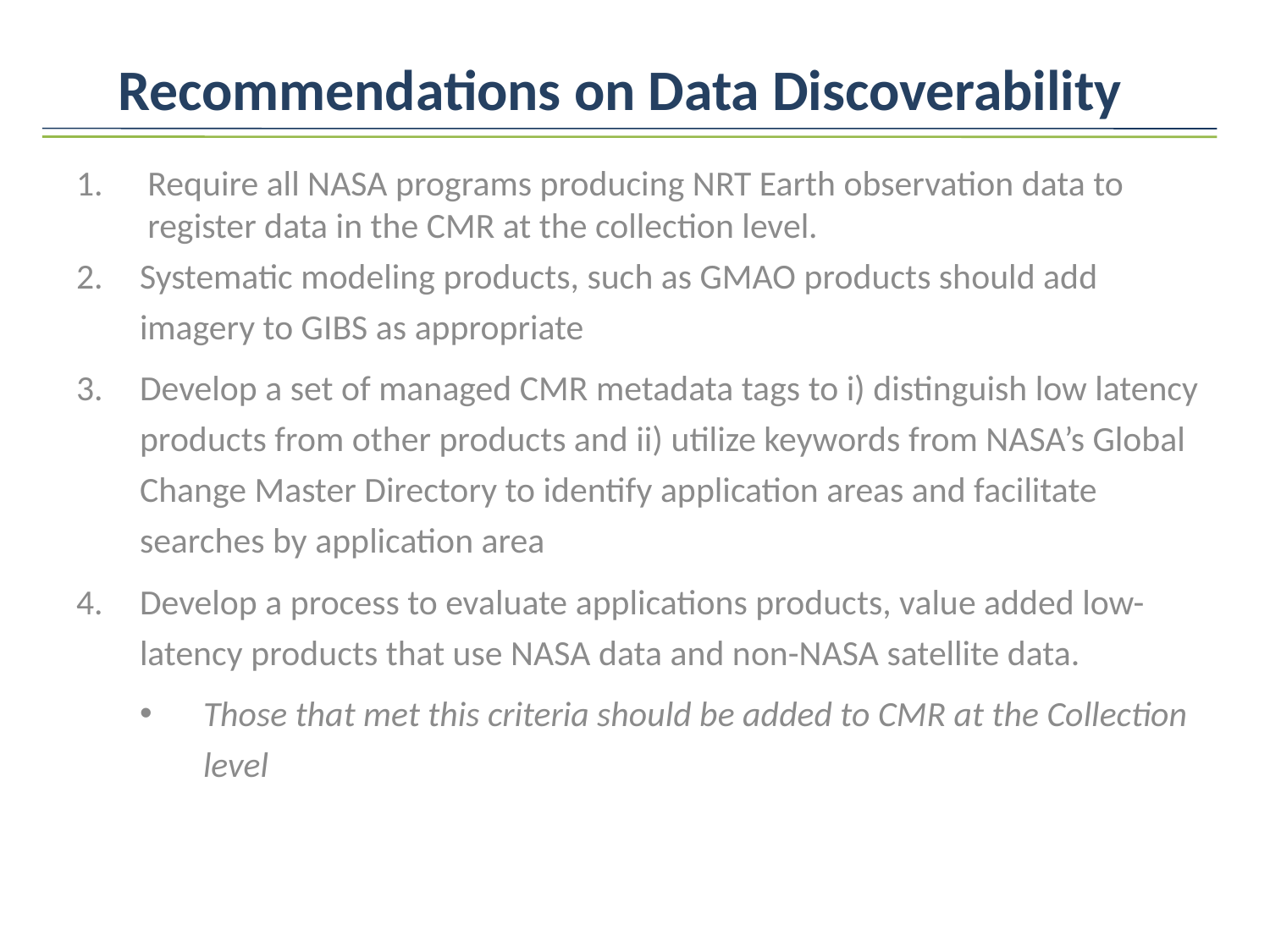

Recommendations on Data Discoverability

Require all NASA programs producing NRT Earth observation data to register data in the CMR at the collection level.
Systematic modeling products, such as GMAO products should add imagery to GIBS as appropriate
Develop a set of managed CMR metadata tags to i) distinguish low latency products from other products and ii) utilize keywords from NASA’s Global Change Master Directory to identify application areas and facilitate searches by application area
Develop a process to evaluate applications products, value added low-latency products that use NASA data and non-NASA satellite data.
Those that met this criteria should be added to CMR at the Collection level